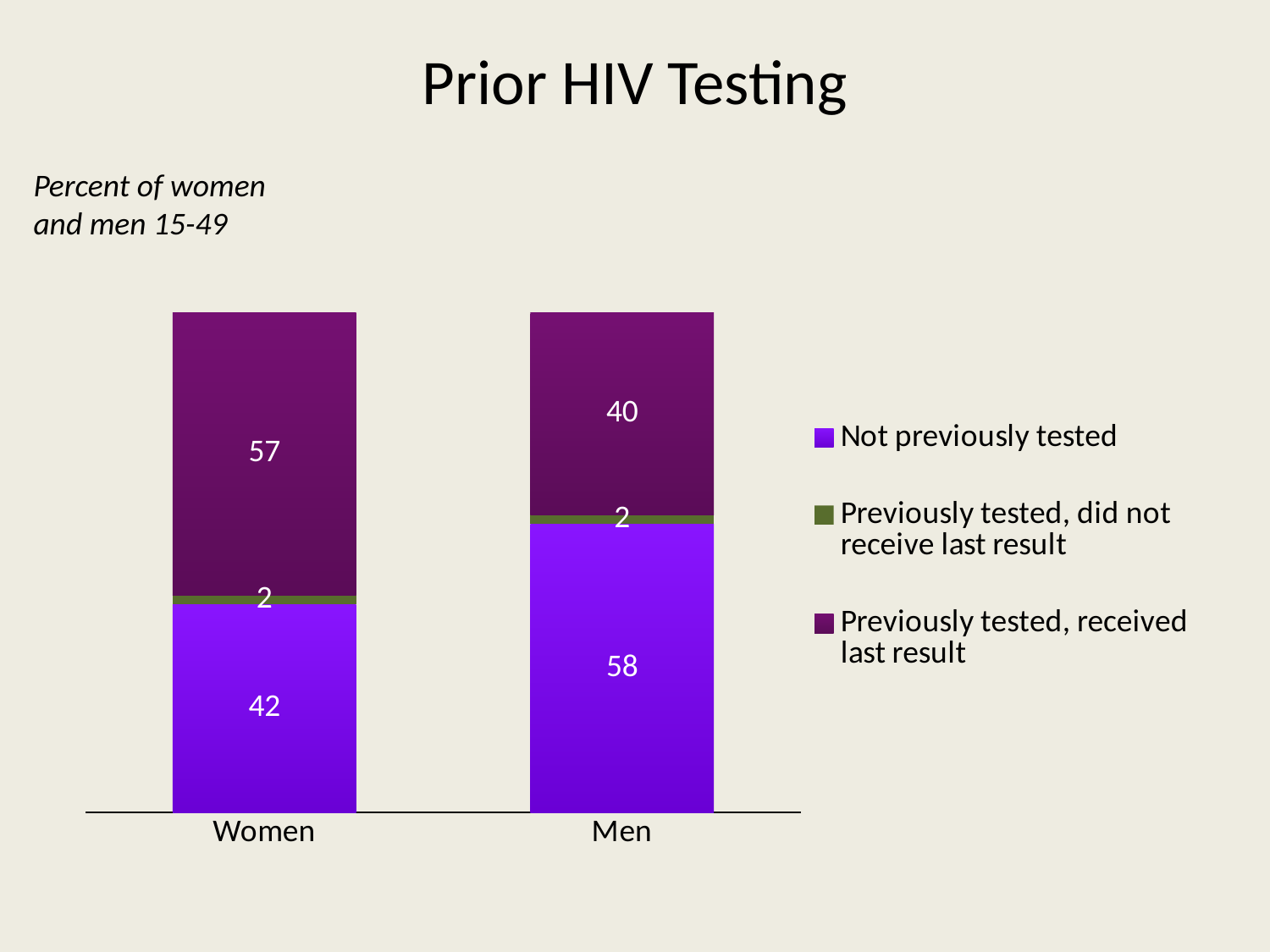

# Prior HIV Testing
Percent of women and men 15-49

### Chart

| Category | Not previously tested | Previously tested, did not receive last result | Previously tested, received last result |
|---|---|---|---|
| Women | 41.6 | 1.9000000000000001 | 56.5 |
| Men | 57.7 | 1.9000000000000001 | 40.4 |